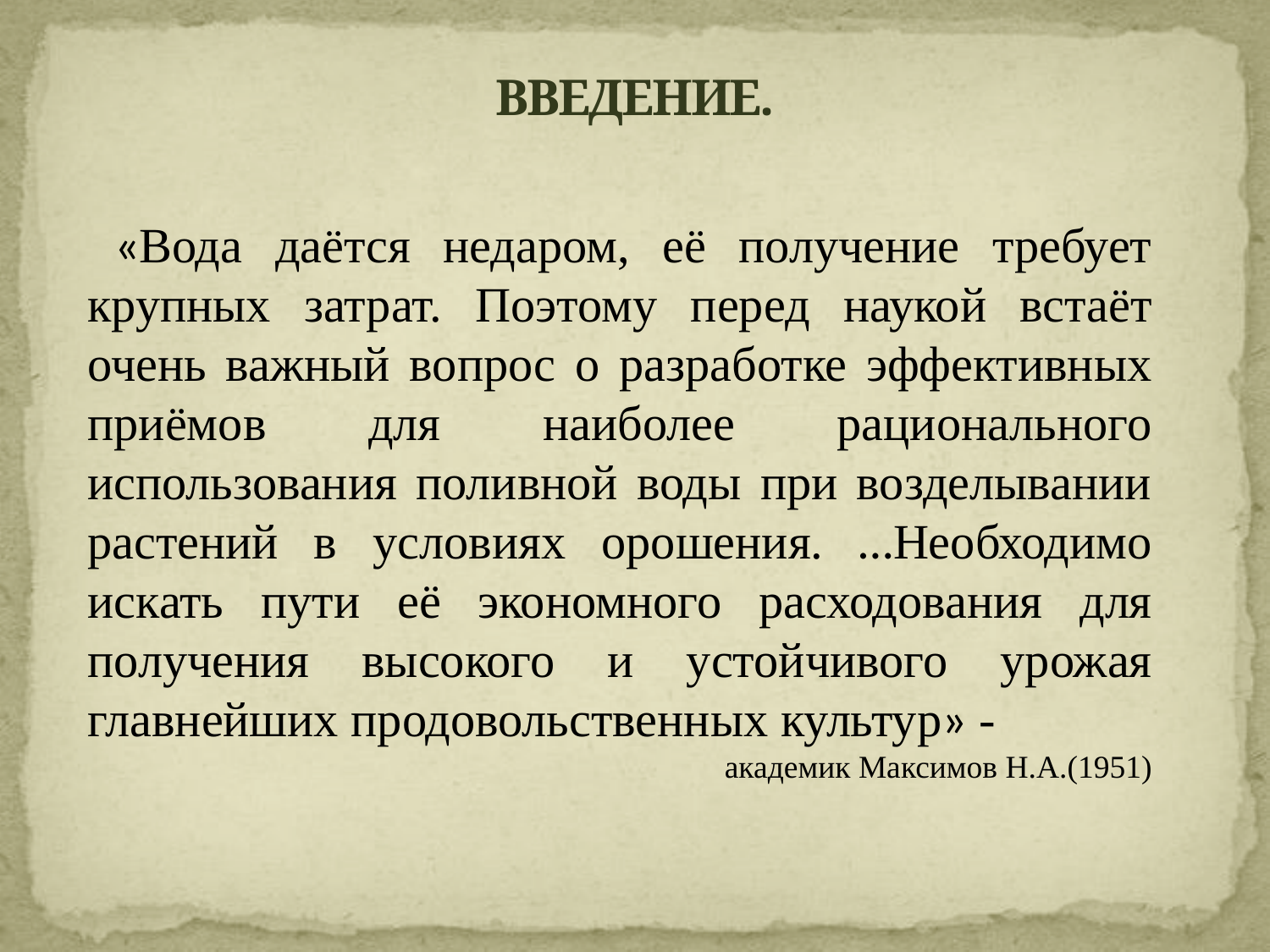

# ВВЕДЕНИЕ.
 «Вода даётся недаром, её получение требует крупных затрат. Поэтому перед наукой встаёт очень важный вопрос о разработке эффективных приёмов для наиболее рационального использования поливной воды при возделывании растений в условиях орошения. …Необходимо искать пути её экономного расходования для получения высокого и устойчивого урожая главнейших продовольственных культур» -
 академик Максимов Н.А.(1951)